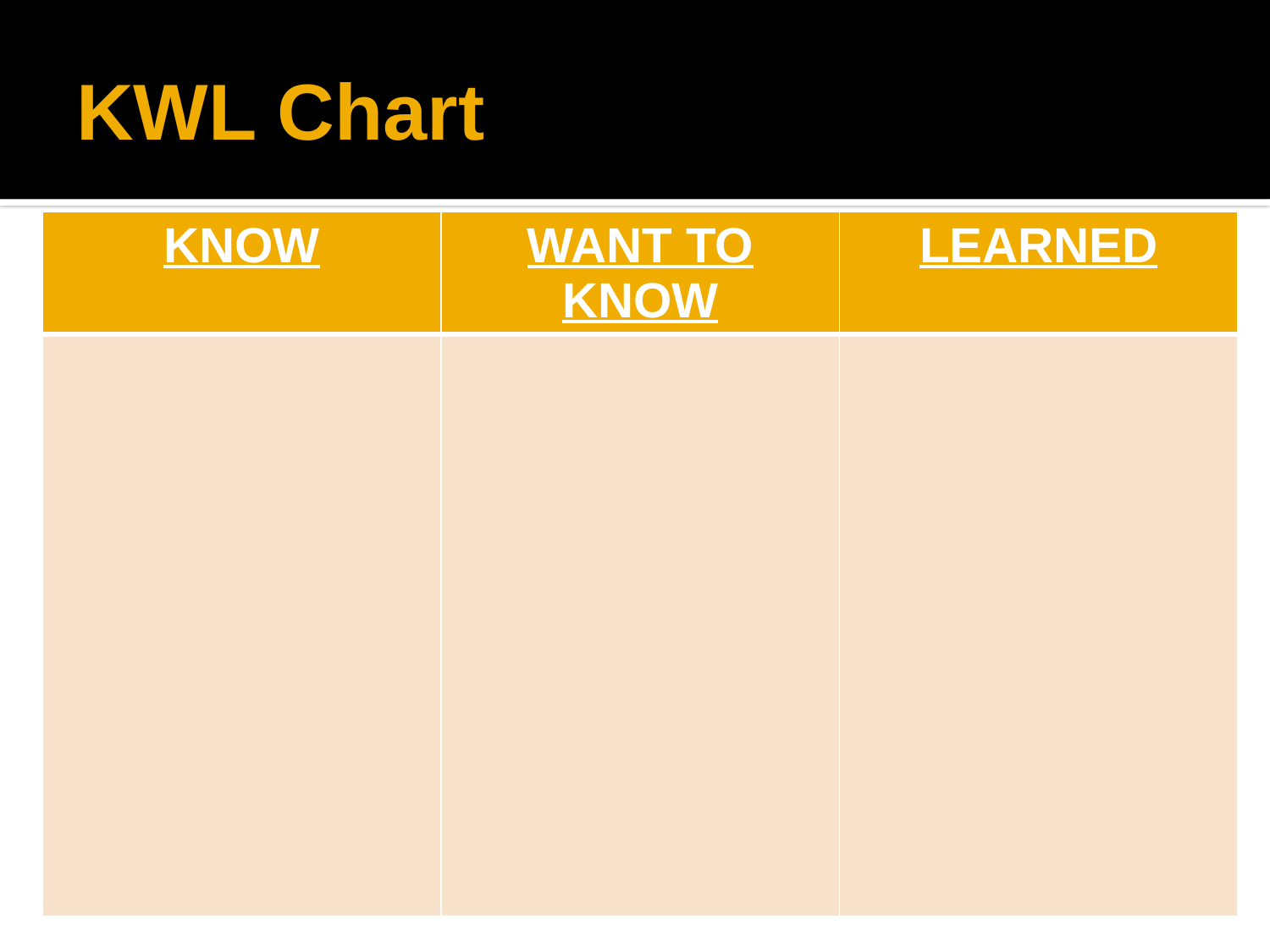

# KWL Chart
| KNOW | WANT TO KNOW | LEARNED |
| --- | --- | --- |
|  |  |  |